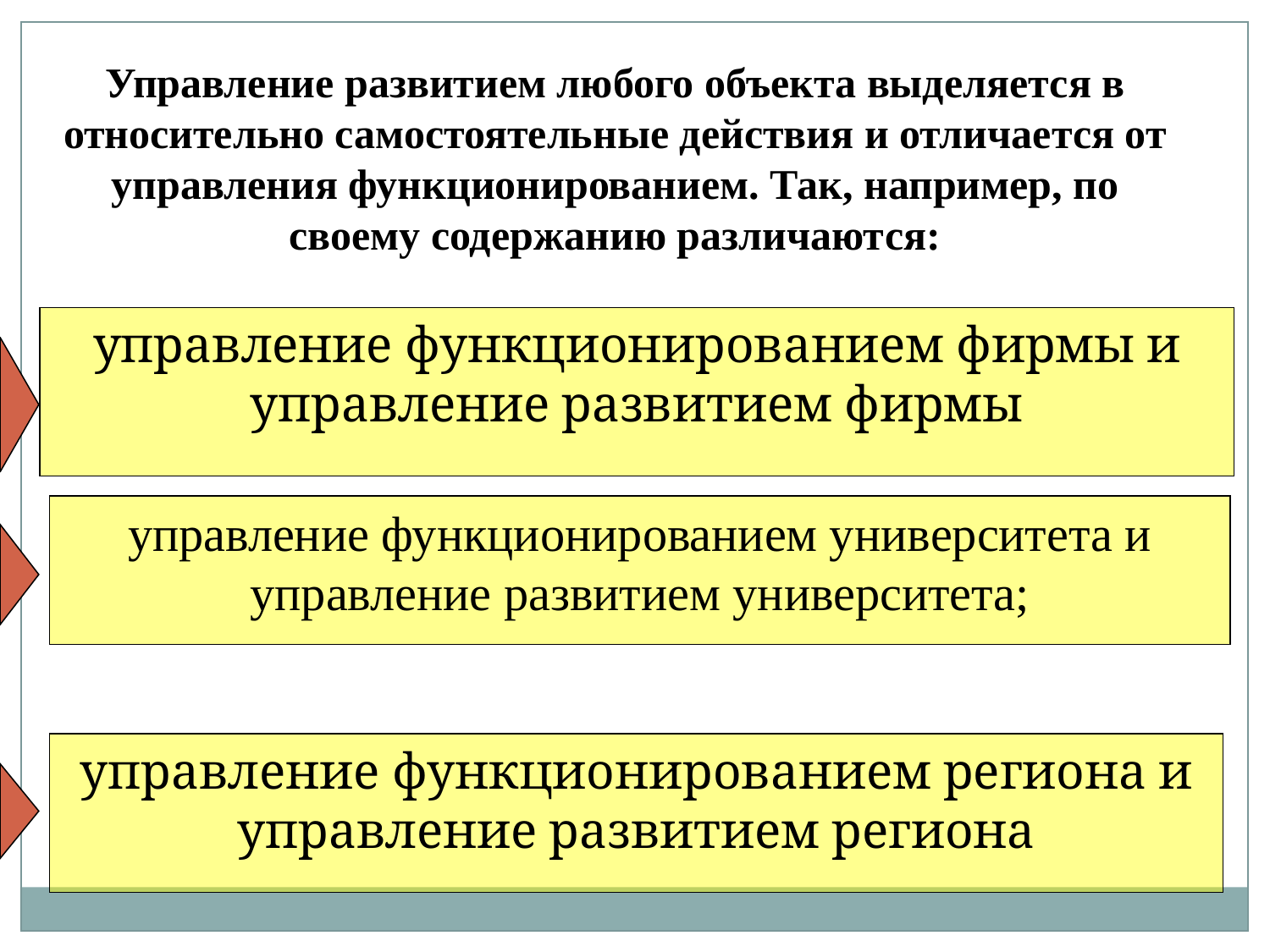

Управление развитием любого объекта выделяется в относительно самостоятельные действия и отличается от управления функционированием. Так, например, по своему содержанию различаются:
управление функционированием фирмы и управление развитием фирмы

управление функционированием университета и управление развитием университета;

управление функционированием региона и управление развитием региона